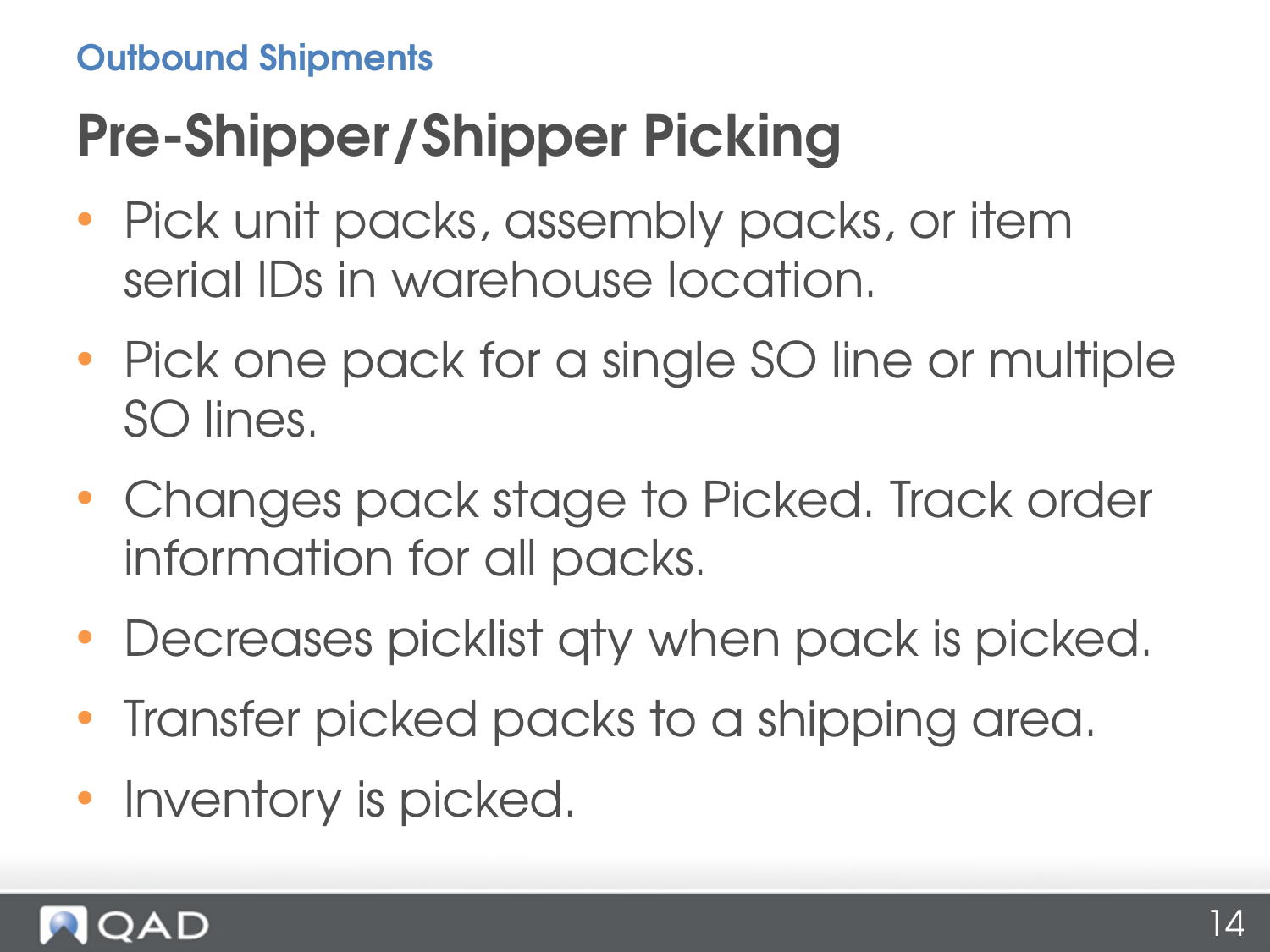

Outbound Shipments
# Pre-Shipper/Shipper Picking
Pick unit packs, assembly packs, or item serial IDs in warehouse location.
Pick one pack for a single SO line or multiple SO lines.
Changes pack stage to Picked. Track order information for all packs.
Decreases picklist qty when pack is picked.
Transfer picked packs to a shipping area.
Inventory is picked.

14